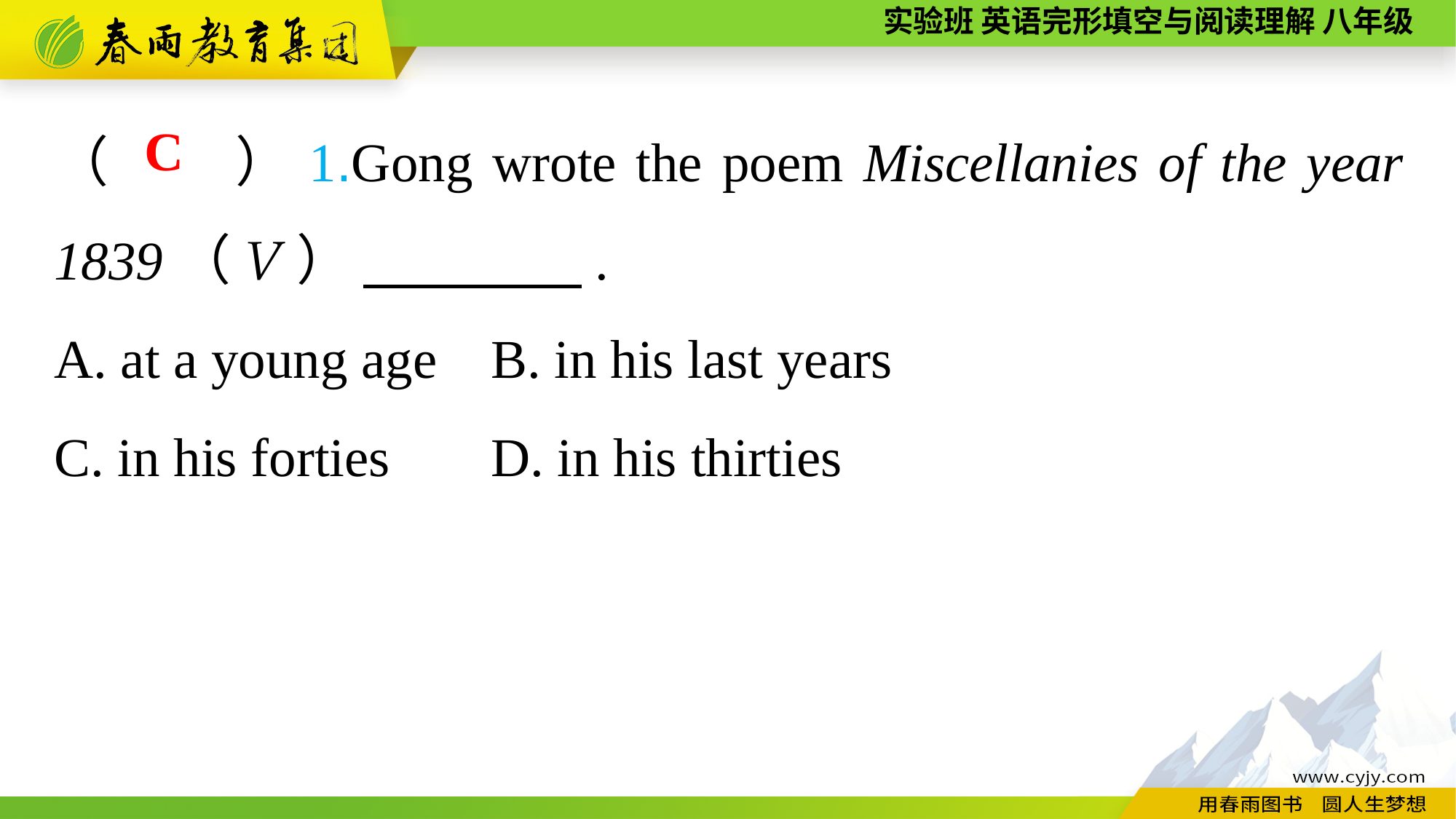

（　　）1.Gong wrote the poem Miscellanies of the year 1839（V） 　　　　.
A. at a young age	B. in his last years
C. in his forties	D. in his thirties
C